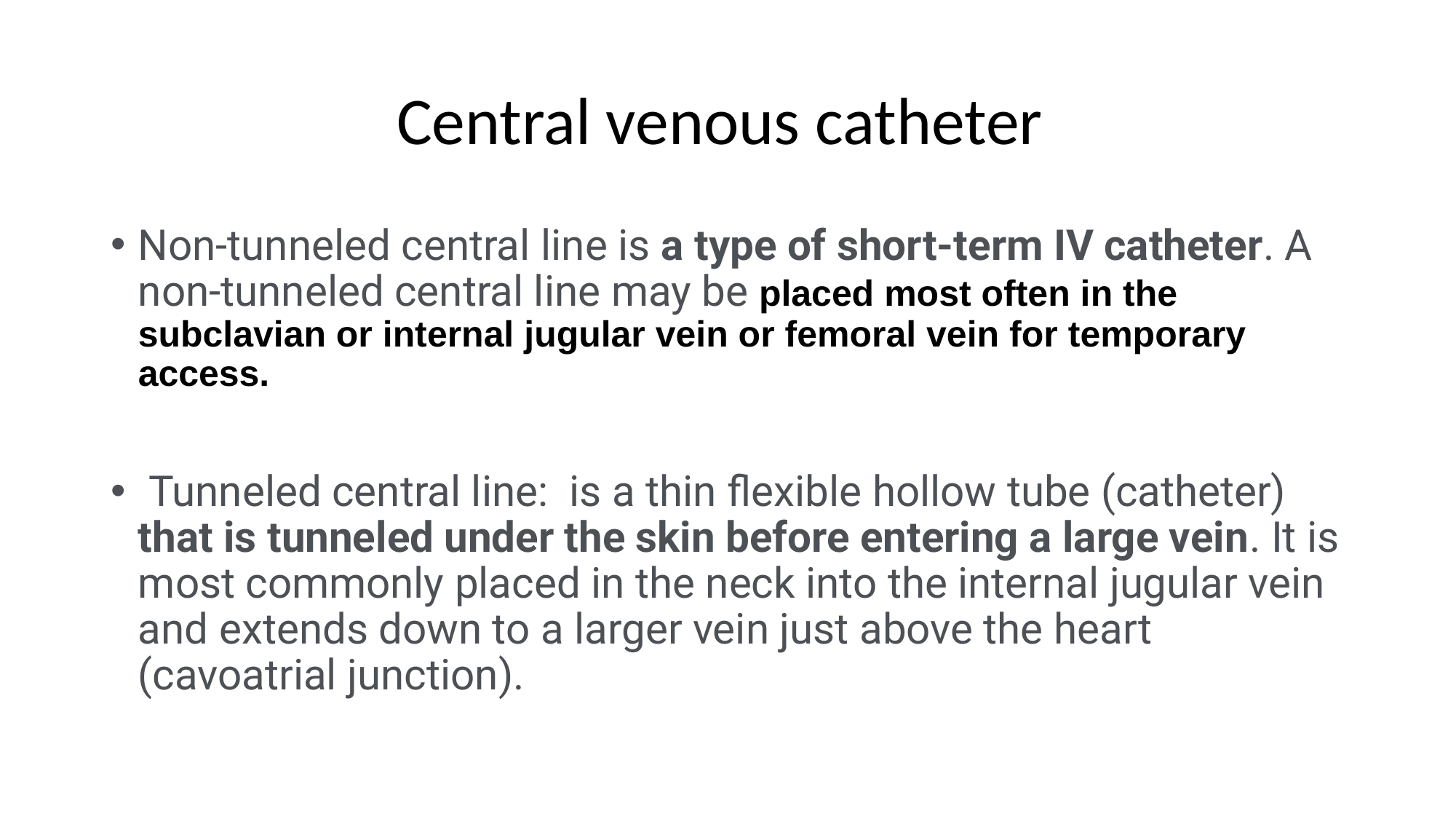

# Central venous catheter
Non-tunneled central line is a type of short-term IV catheter. A non-tunneled central line may be placed most often in the subclavian or internal jugular vein or femoral vein for temporary access.

 Tunneled central line:  is a thin flexible hollow tube (catheter) that is tunneled under the skin before entering a large vein. It is most commonly placed in the neck into the internal jugular vein and extends down to a larger vein just above the heart (cavoatrial junction).